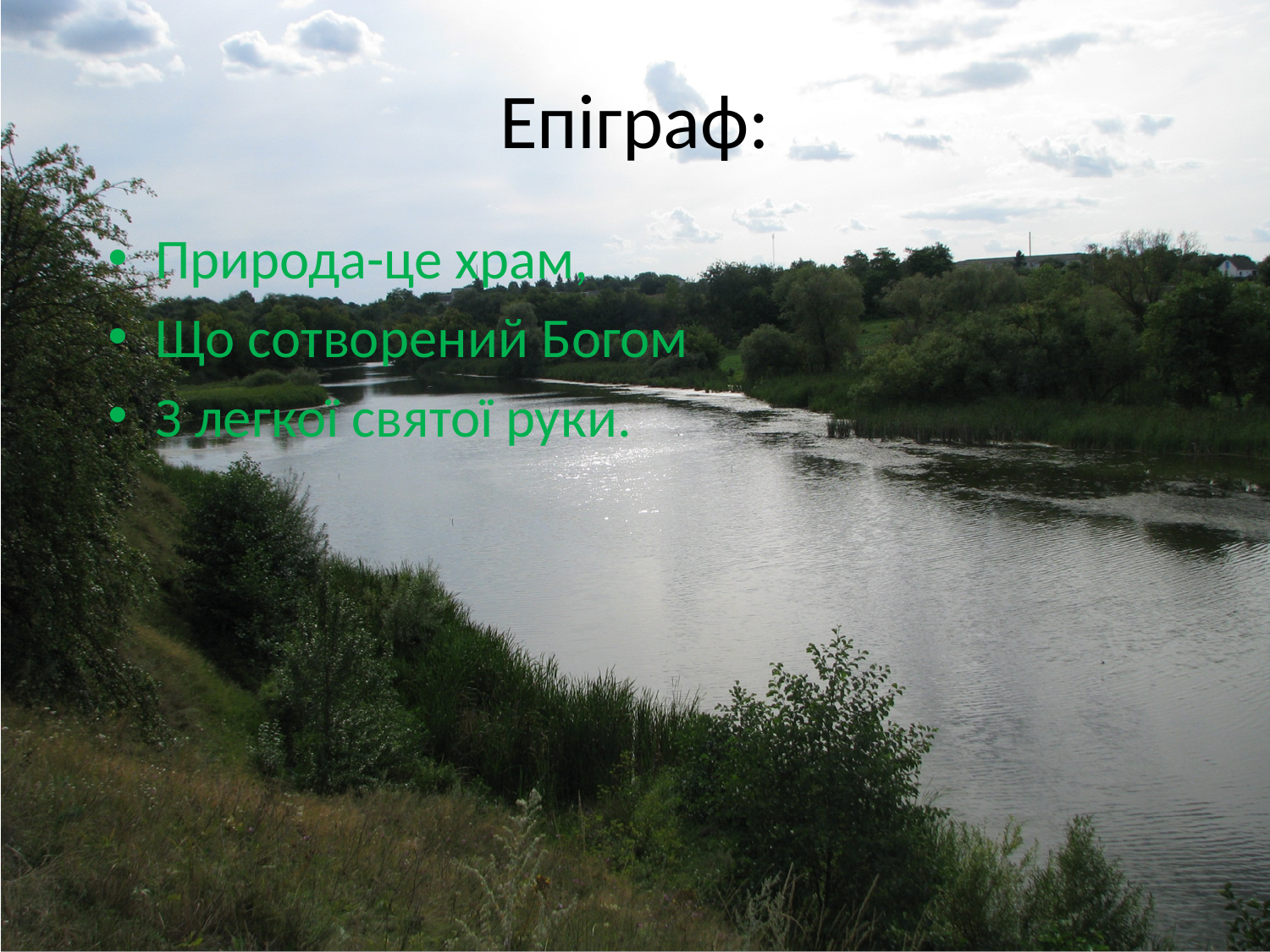

# Епіграф:
Природа-це храм,
Що сотворений Богом
З легкої святої руки.